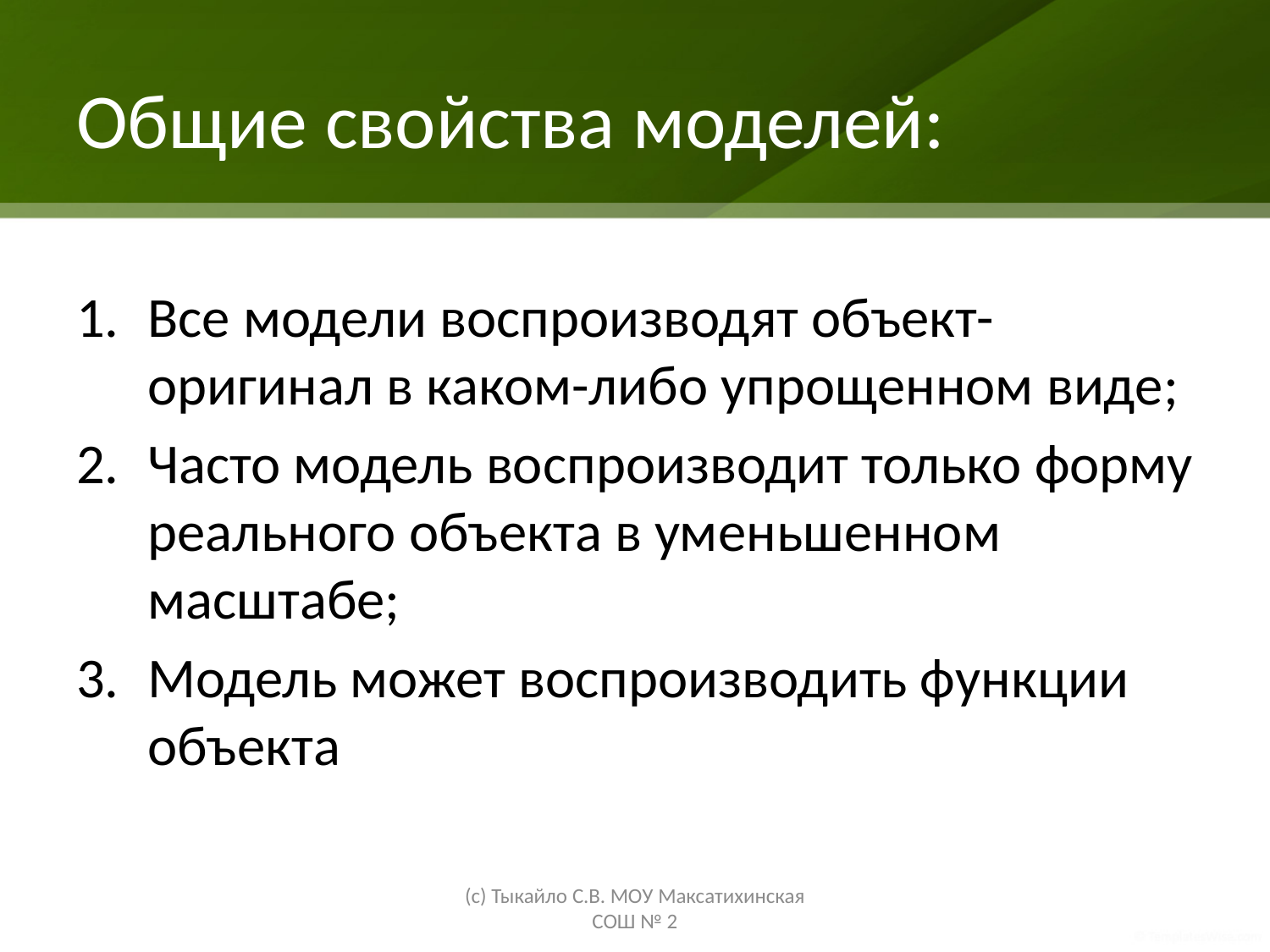

# Общие свойства моделей:
Все модели воспроизводят объект-оригинал в каком-либо упрощенном виде;
Часто модель воспроизводит только форму реального объекта в уменьшенном масштабе;
Модель может воспроизводить функции объекта
(с) Тыкайло С.В. МОУ Максатихинская СОШ № 2